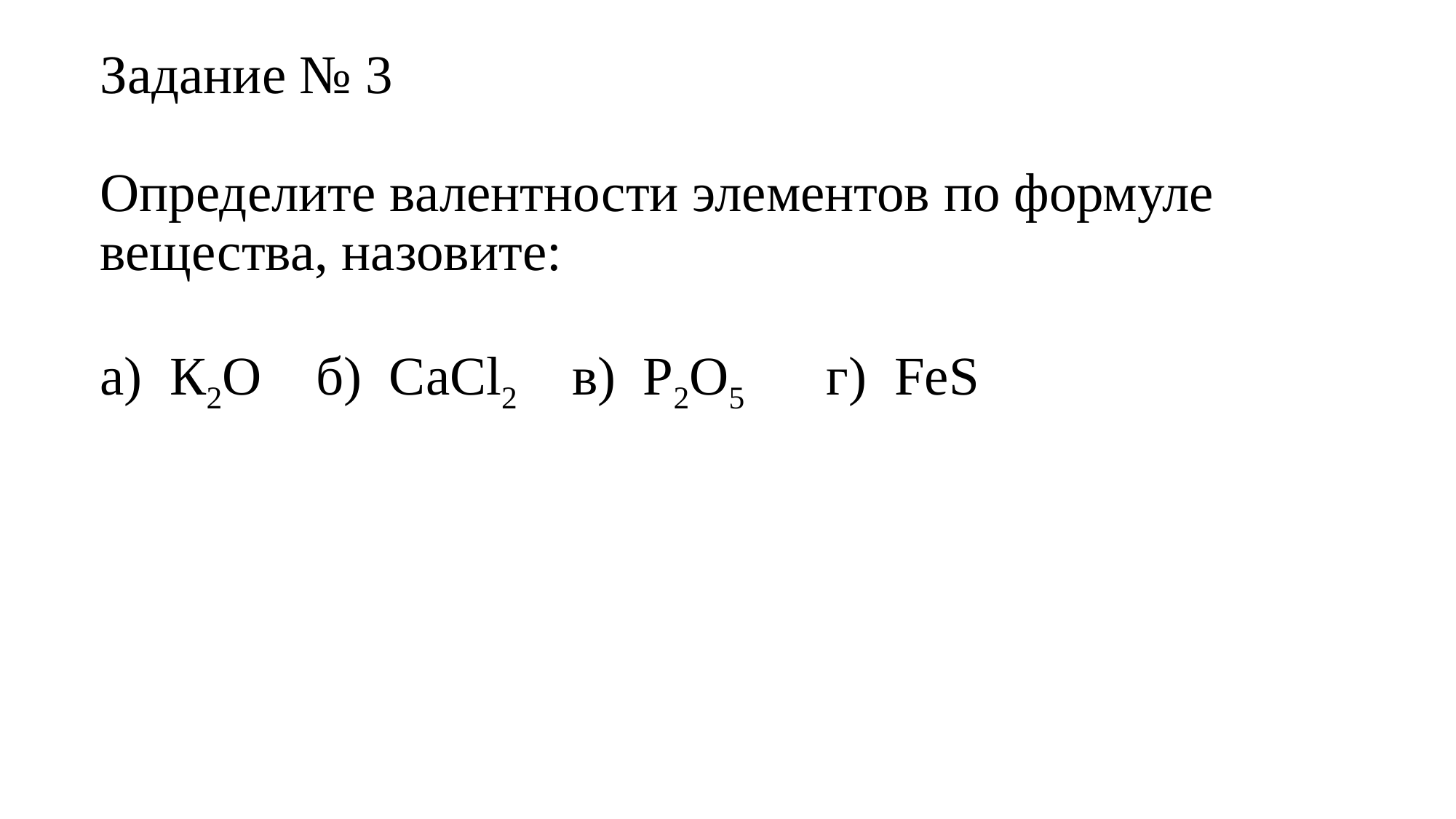

# Задание № 3 Определите валентности элементов по формуле вещества, назовите: а)  К2O    б)  СaCl2    в)  Р2O5      г)  FeS